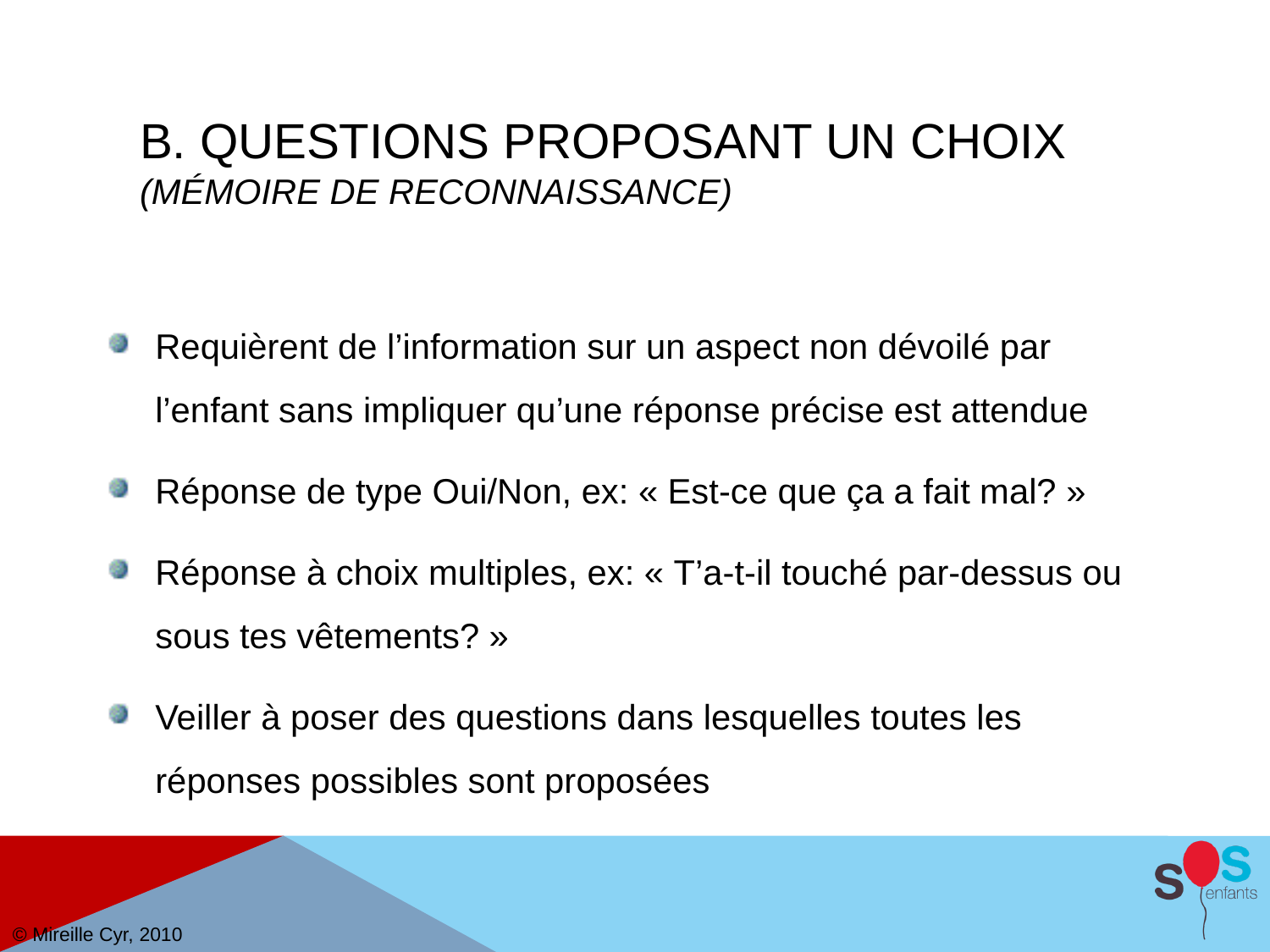

B. Questions proposant un choix
(Mémoire de reconnaissance)
Requièrent de l’information sur un aspect non dévoilé par l’enfant sans impliquer qu’une réponse précise est attendue
Réponse de type Oui/Non, ex: « Est-ce que ça a fait mal? »
Réponse à choix multiples, ex: « T’a-t-il touché par-dessus ou sous tes vêtements? »
Veiller à poser des questions dans lesquelles toutes les réponses possibles sont proposées
© Mireille Cyr, 2010